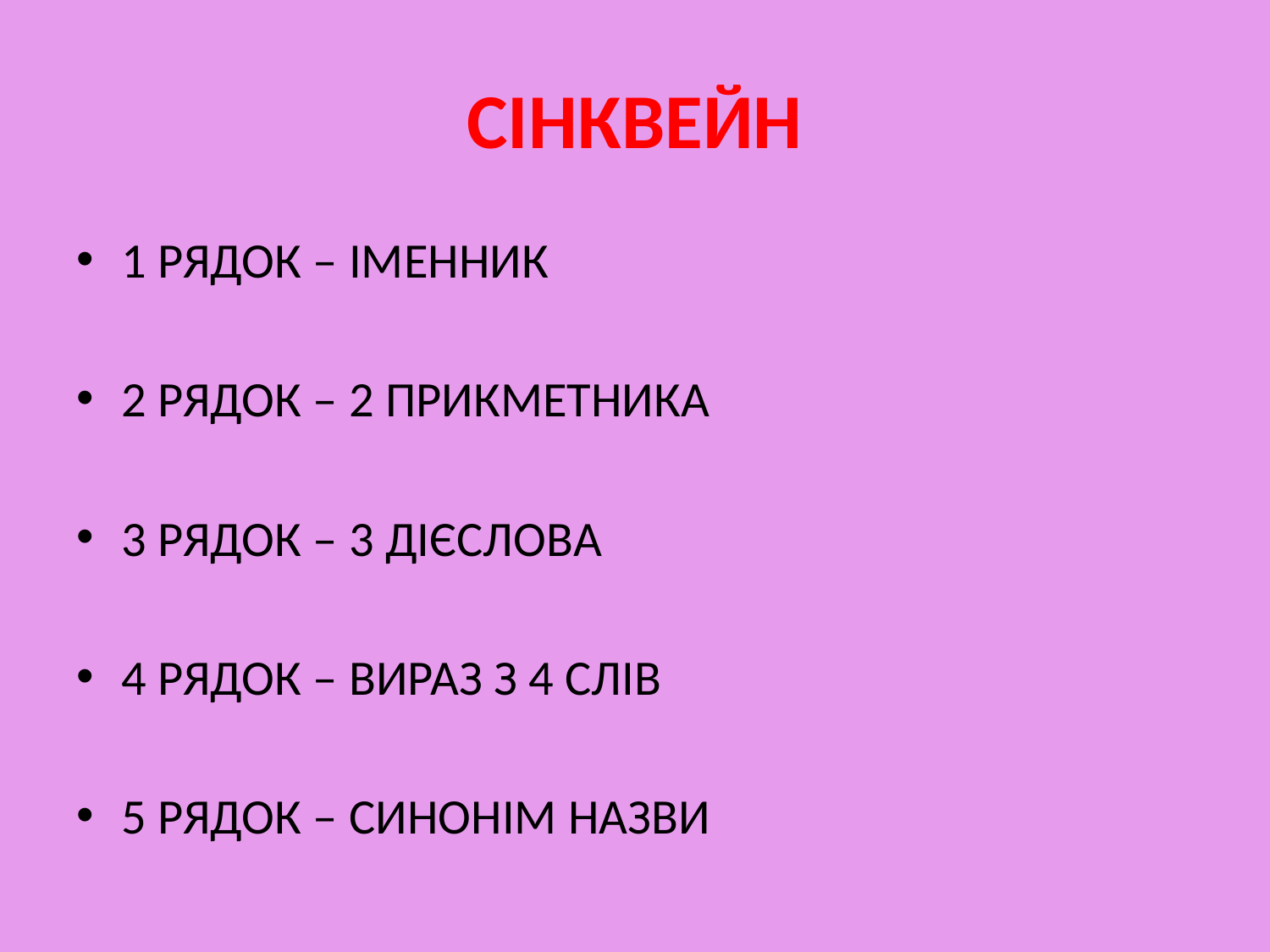

# СІНКВЕЙН
1 РЯДОК – ІМЕННИК

2 РЯДОК – 2 ПРИКМЕТНИКА

3 РЯДОК – 3 ДІЄСЛОВА

4 РЯДОК – ВИРАЗ З 4 СЛІВ

5 РЯДОК – СИНОНІМ НАЗВИ